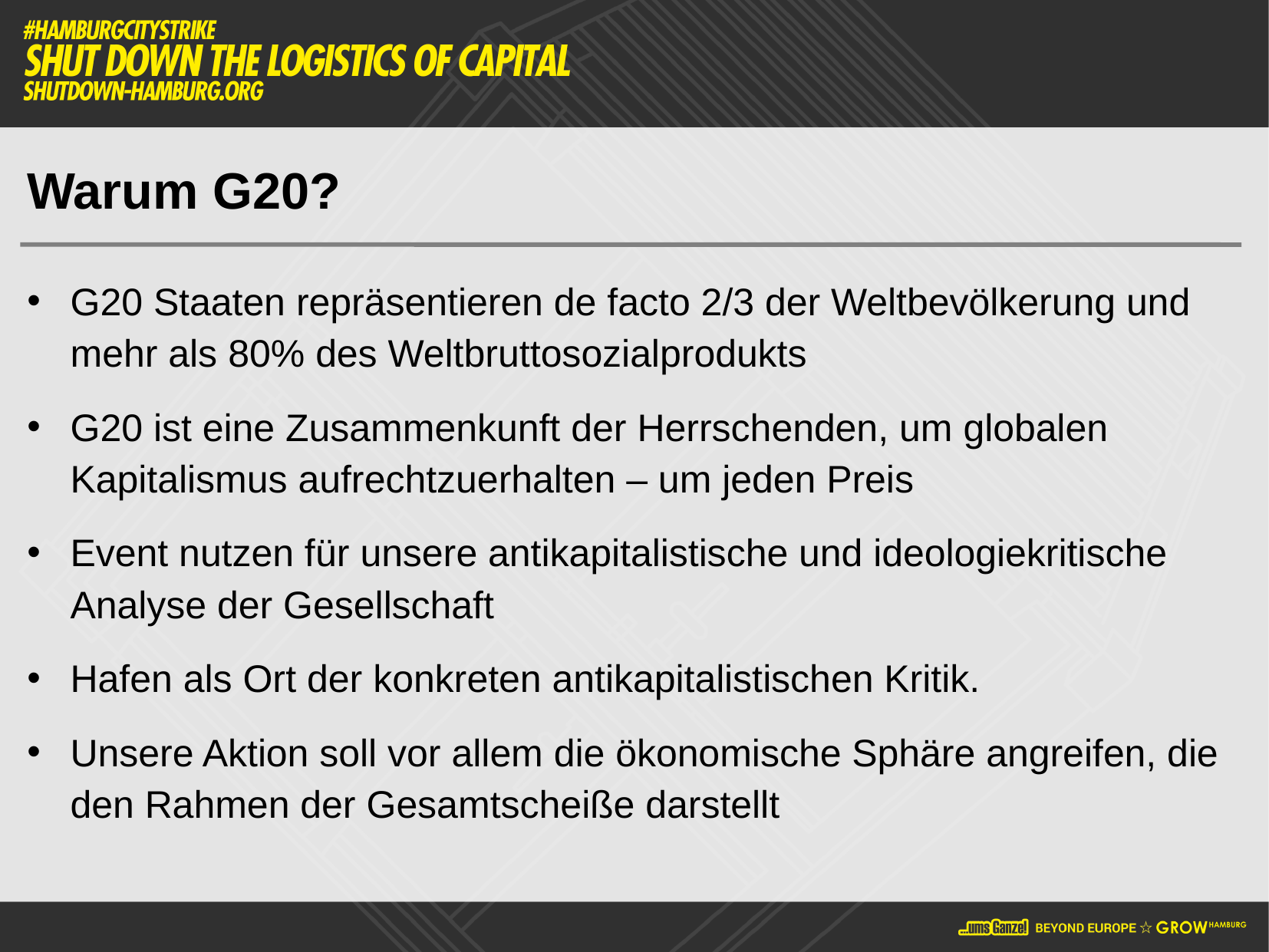

# Warum G20?
G20 Staaten repräsentieren de facto 2/3 der Weltbevölkerung und mehr als 80% des Weltbruttosozialprodukts
G20 ist eine Zusammenkunft der Herrschenden, um globalen Kapitalismus aufrechtzuerhalten – um jeden Preis
Event nutzen für unsere antikapitalistische und ideologiekritische Analyse der Gesellschaft
Hafen als Ort der konkreten antikapitalistischen Kritik.
Unsere Aktion soll vor allem die ökonomische Sphäre angreifen, die den Rahmen der Gesamtscheiße darstellt